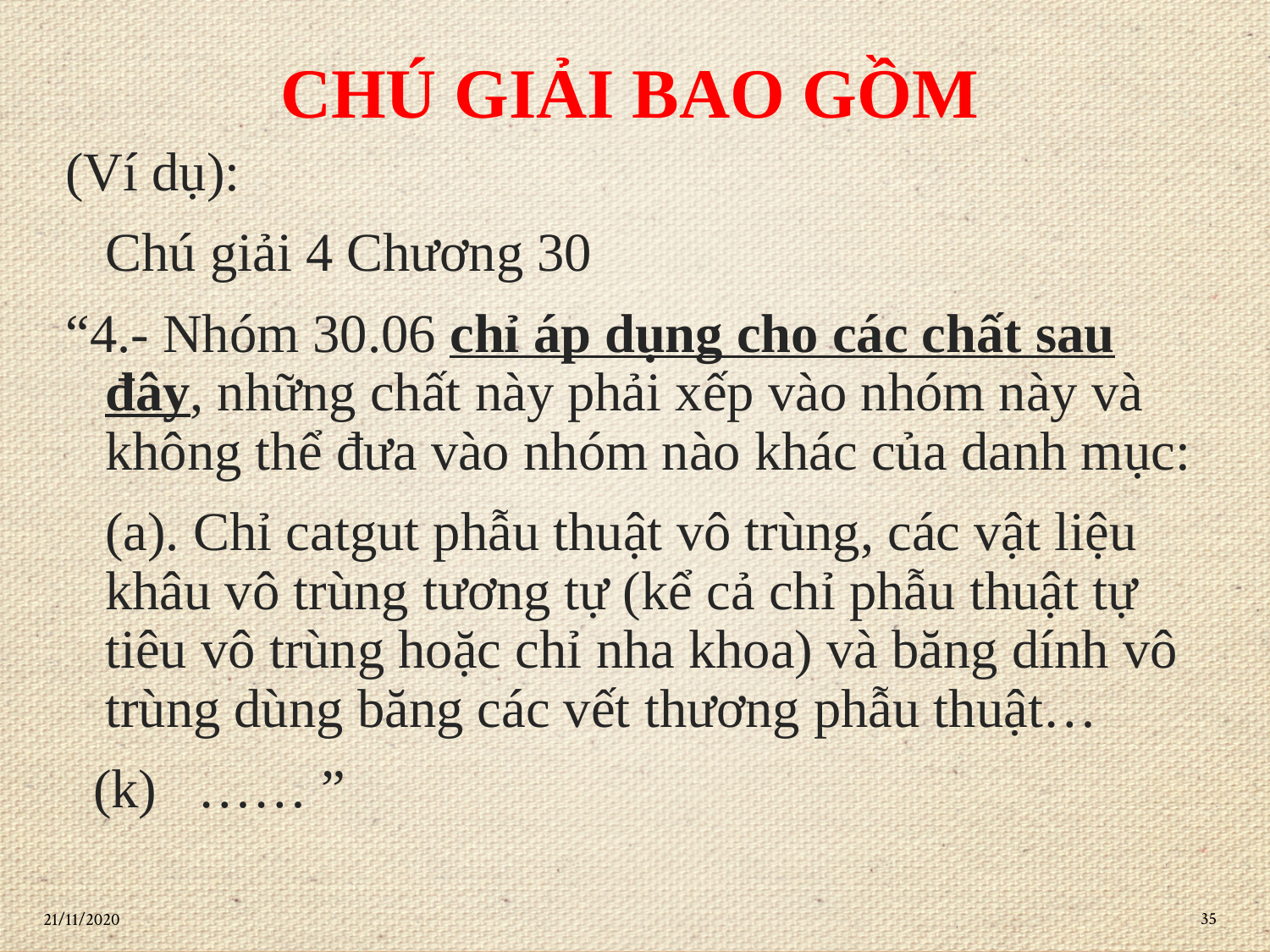

# CHÚ GIẢI BAO GỒM
(Ví dụ):
	Chú giải 4 Chương 30
“4.- Nhóm 30.06 chỉ áp dụng cho các chất sau đây, những chất này phải xếp vào nhóm này và không thể đưa vào nhóm nào khác của danh mục:
	(a). Chỉ catgut phẫu thuật vô trùng, các vật liệu khâu vô trùng tương tự (kể cả chỉ phẫu thuật tự tiêu vô trùng hoặc chỉ nha khoa) và băng dính vô trùng dùng băng các vết thương phẫu thuật…
  (k)   …… ”
21/11/2020
35